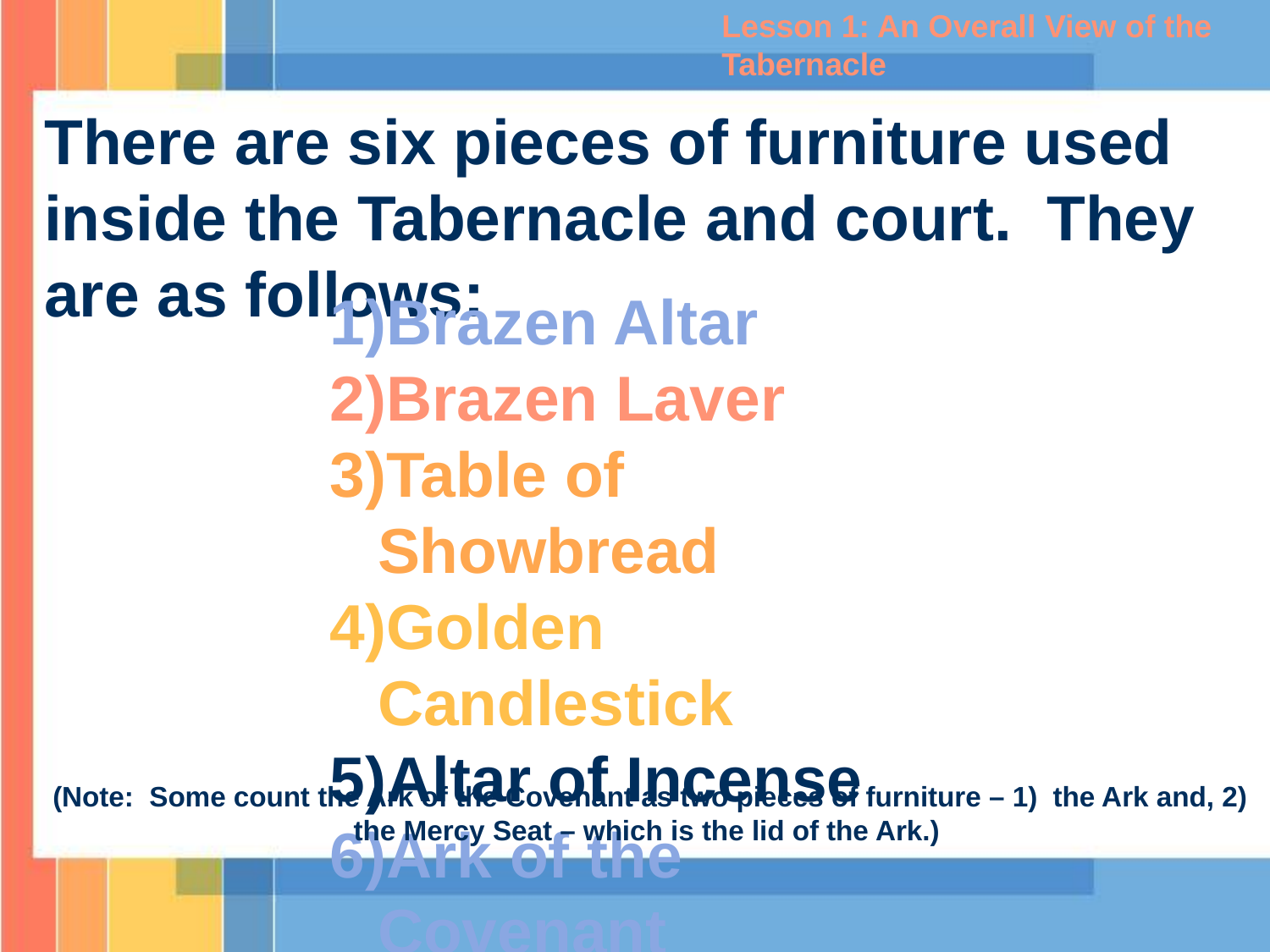

Lesson 1: An Overall View of the Tabernacle
There are six pieces of furniture used inside the Tabernacle and court.  They are as follows:
Brazen Altar
Brazen Laver
Table of Showbread
Golden Candlestick
Altar of Incense
Ark of the Covenant
(Note:  Some count the Ark of the Covenant as two pieces of furniture – 1)  the Ark and, 2) the Mercy Seat – which is the lid of the Ark.)